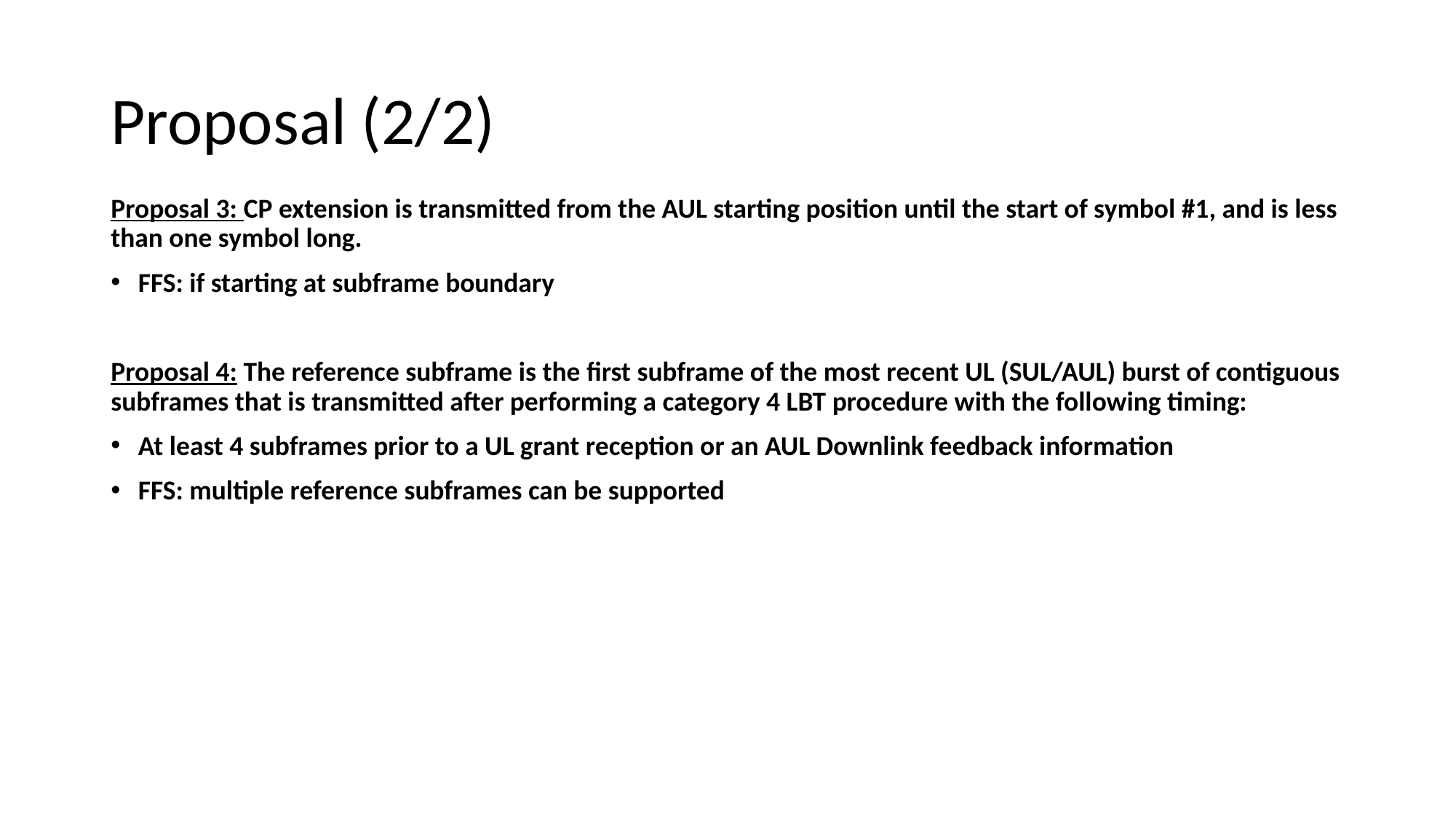

# Proposal (2/2)
Proposal 3: CP extension is transmitted from the AUL starting position until the start of symbol #1, and is less than one symbol long.
FFS: if starting at subframe boundary

Proposal 4: The reference subframe is the first subframe of the most recent UL (SUL/AUL) burst of contiguous subframes that is transmitted after performing a category 4 LBT procedure with the following timing:
At least 4 subframes prior to a UL grant reception or an AUL Downlink feedback information
FFS: multiple reference subframes can be supported